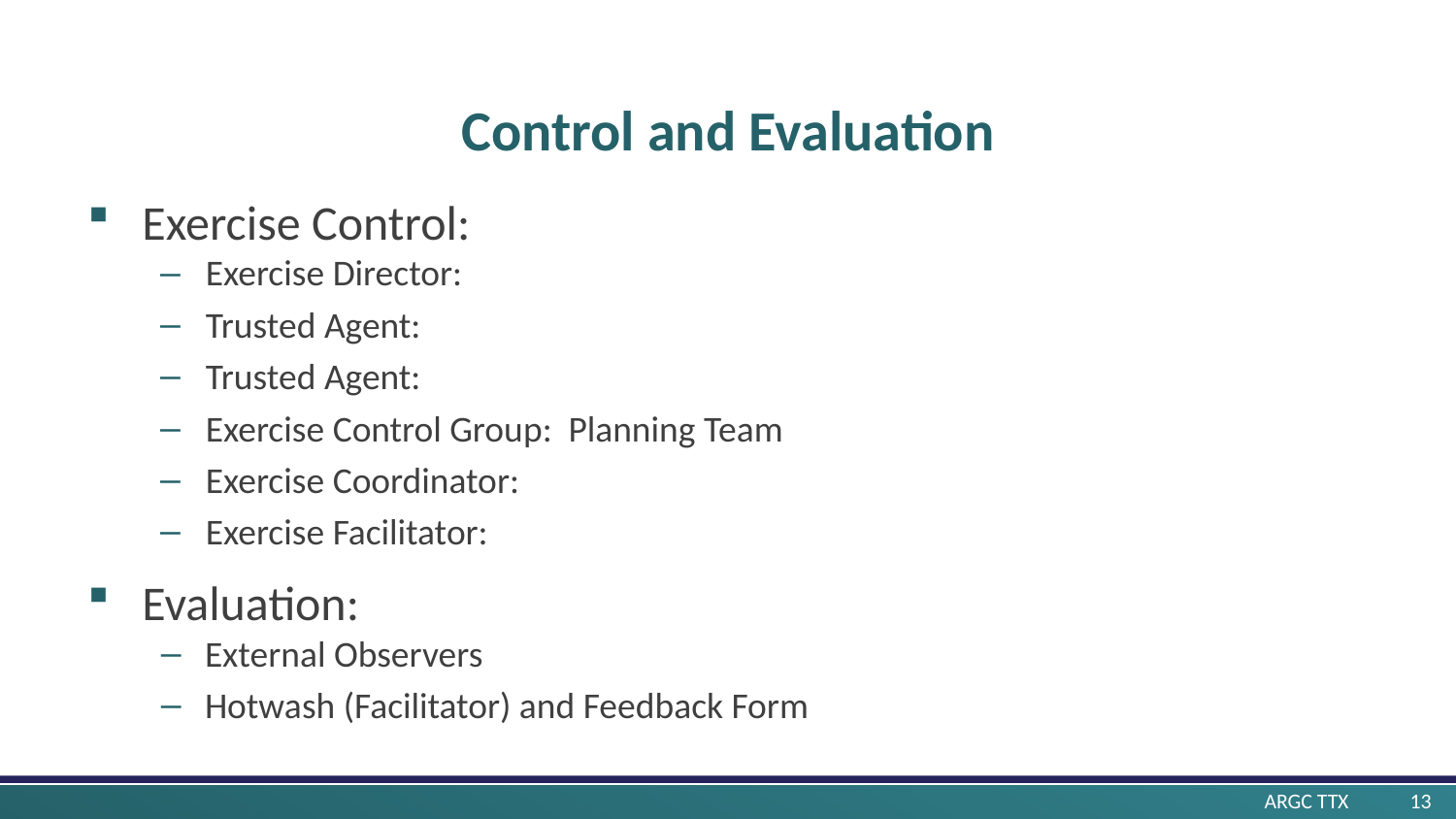

# Control and Evaluation
Exercise Control:
Exercise Director:
Trusted Agent:
Trusted Agent:
Exercise Control Group:  Planning Team
Exercise Coordinator:
Exercise Facilitator:
Evaluation:
External Observers
Hotwash (Facilitator) and Feedback Form
ARGC TTX 	13